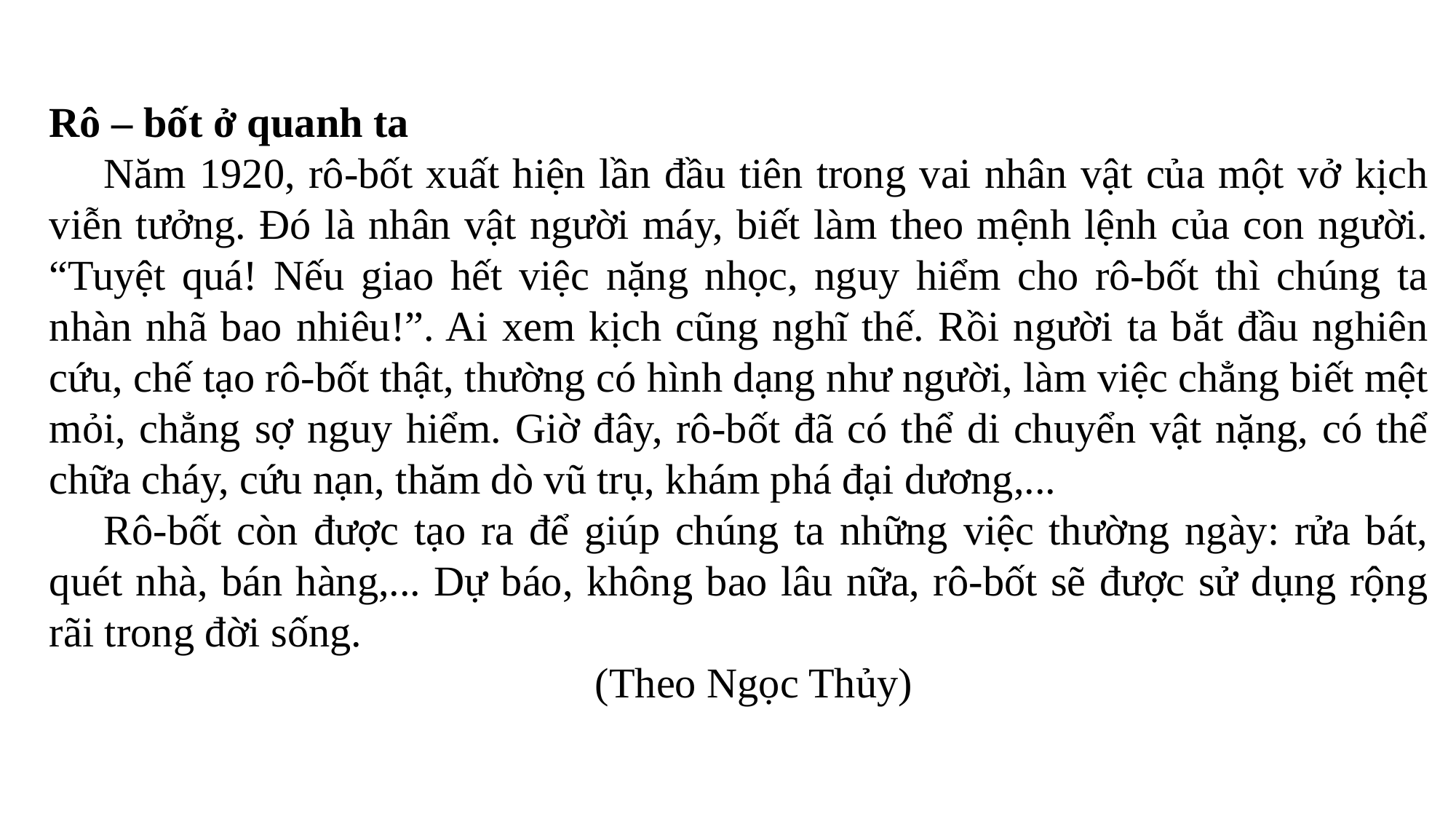

Rô – bốt ở quanh ta
Năm 1920, rô-bốt xuất hiện lần đầu tiên trong vai nhân vật của một vở kịch viễn tưởng. Đó là nhân vật người máy, biết làm theo mệnh lệnh của con người. “Tuyệt quá! Nếu giao hết việc nặng nhọc, nguy hiểm cho rô-bốt thì chúng ta nhàn nhã bao nhiêu!”. Ai xem kịch cũng nghĩ thế. Rồi người ta bắt đầu nghiên cứu, chế tạo rô-bốt thật, thường có hình dạng như người, làm việc chẳng biết mệt mỏi, chẳng sợ nguy hiểm. Giờ đây, rô-bốt đã có thể di chuyển vật nặng, có thể chữa cháy, cứu nạn, thăm dò vũ trụ, khám phá đại dương,...
Rô-bốt còn được tạo ra để giúp chúng ta những việc thường ngày: rửa bát, quét nhà, bán hàng,... Dự báo, không bao lâu nữa, rô-bốt sẽ được sử dụng rộng rãi trong đời sống.
(Theo Ngọc Thủy)